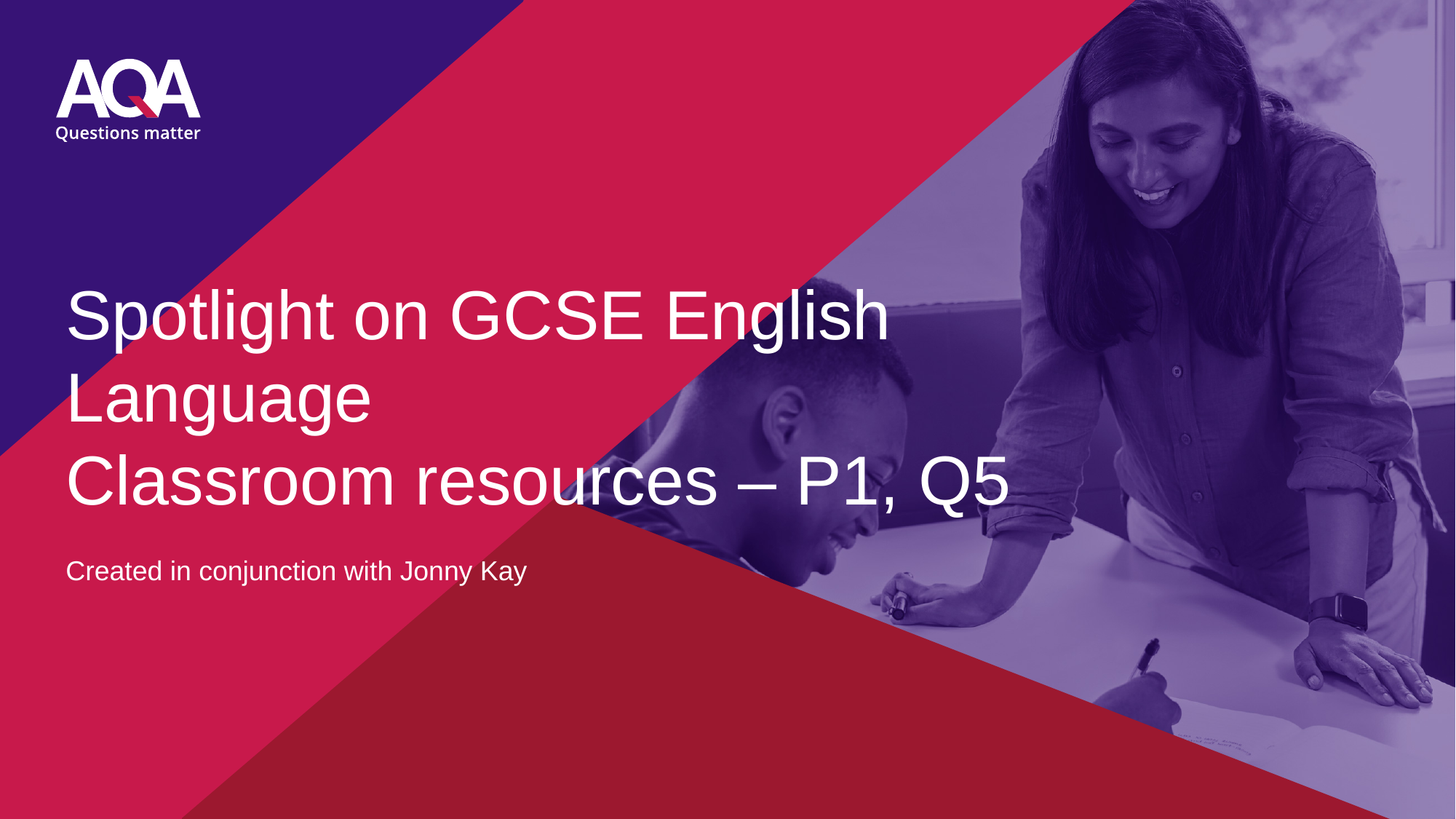

# Spotlight on GCSE English Language Classroom resources – P1, Q5
Created in conjunction with Jonny Kay